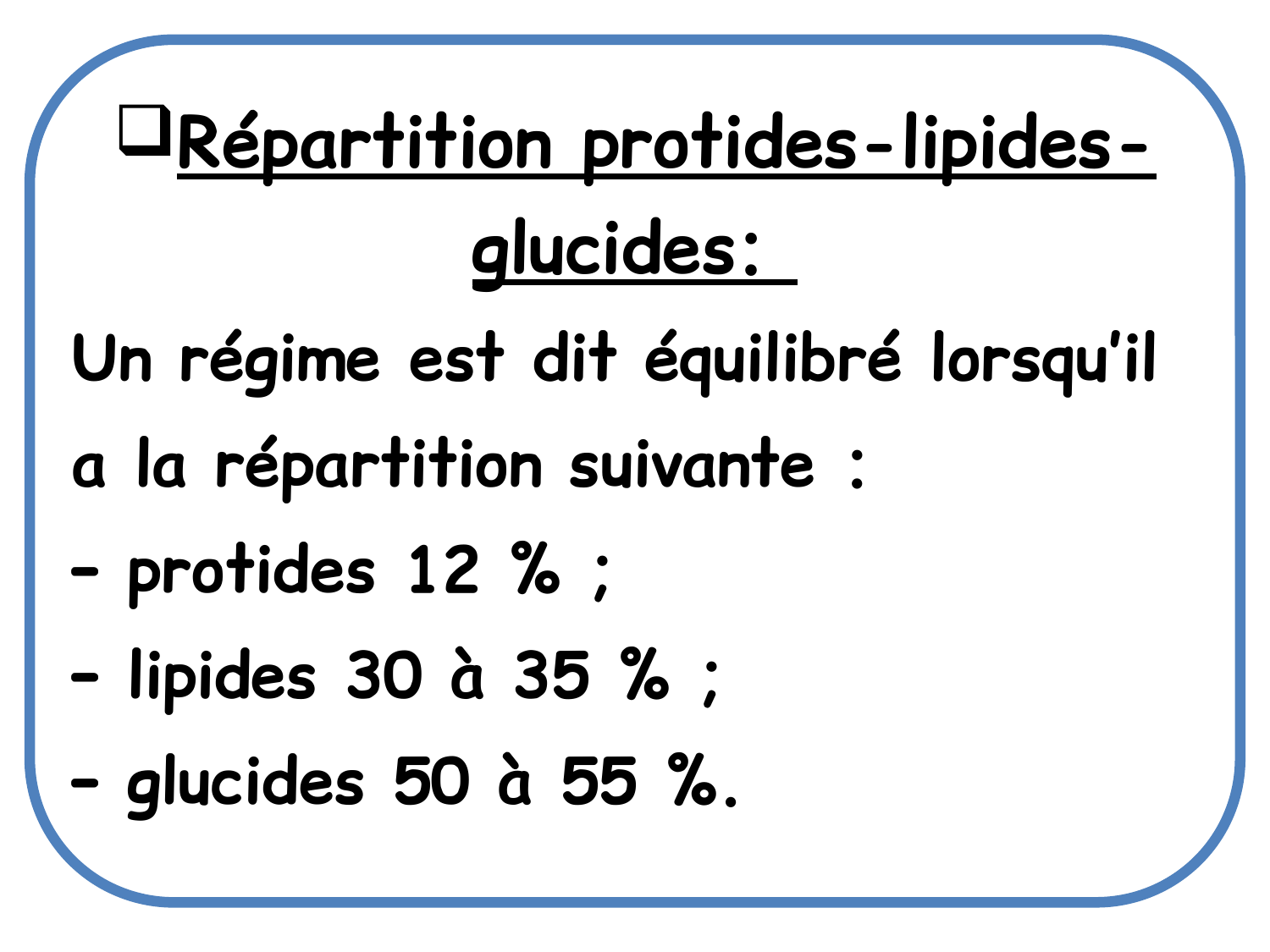

Répartition protides-lipides-glucides:
Un régime est dit équilibré lorsqu’il a la répartition suivante :
– protides 12 % ;
– lipides 30 à 35 % ;
– glucides 50 à 55 %.